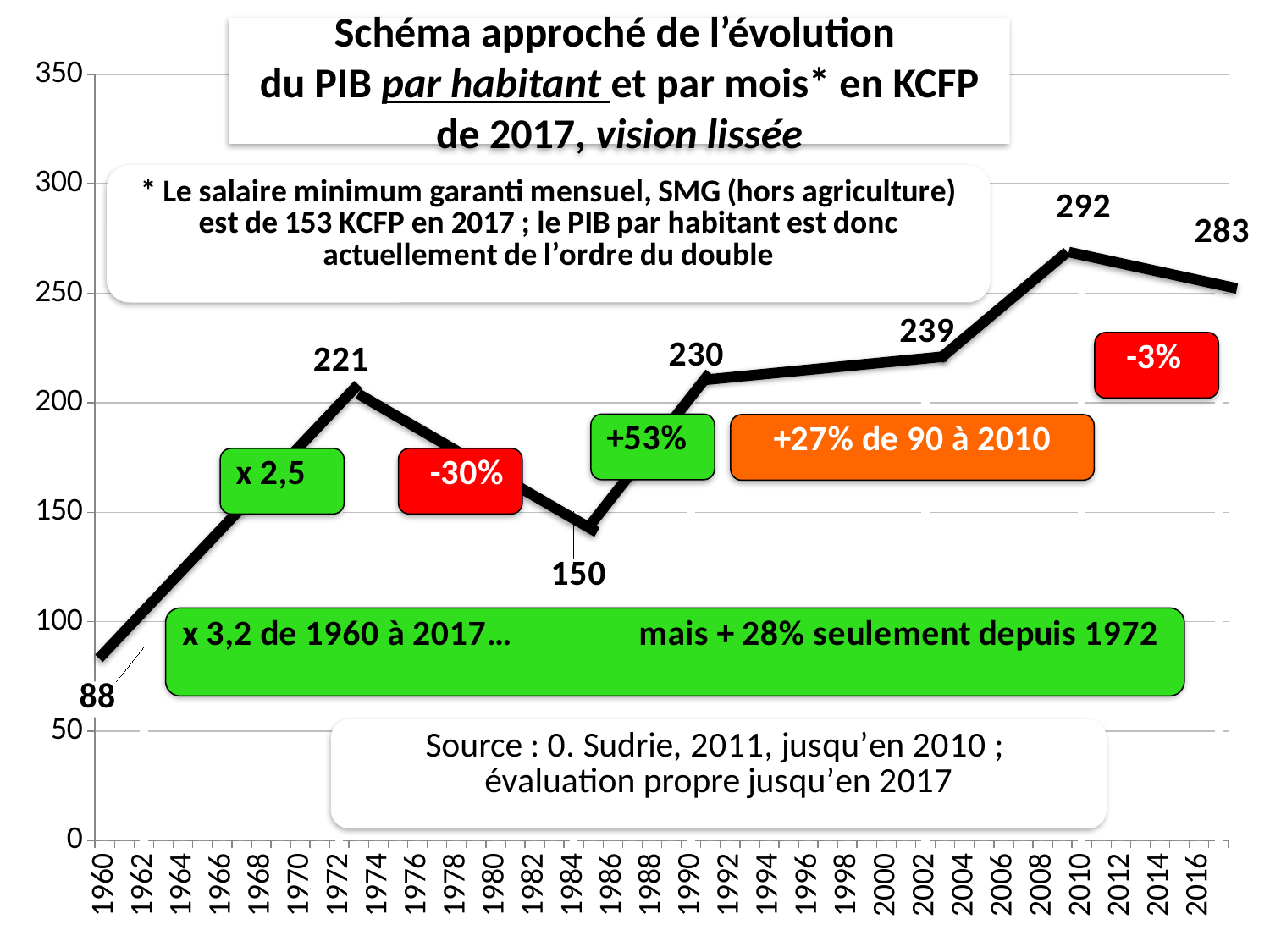

### Chart

| Category | PIB par habitant en CFP de 2017, par mois |
|---|---|
| 1960.0 | 0.0 |
| 1961.0 | 0.0 |
| 1962.0 | 88.38381718941028 |
| 1963.0 | 0.0 |
| 1964.0 | 0.0 |
| 1965.0 | 0.0 |
| 1966.0 | 0.0 |
| 1967.0 | 0.0 |
| 1968.0 | 0.0 |
| 1969.0 | 0.0 |
| 1970.0 | 0.0 |
| 1971.0 | 0.0 |
| 1972.0 | 220.9595429735257 |
| 1973.0 | 0.0 |
| 1974.0 | 0.0 |
| 1975.0 | 0.0 |
| 1976.0 | 0.0 |
| 1977.0 | 0.0 |
| 1978.0 | 0.0 |
| 1979.0 | 0.0 |
| 1980.0 | 0.0 |
| 1981.0 | 0.0 |
| 1982.0 | 0.0 |
| 1983.0 | 0.0 |
| 1984.0 | 150.2524892219975 |
| 1985.0 | 0.0 |
| 1986.0 | 0.0 |
| 1987.0 | 0.0 |
| 1988.0 | 0.0 |
| 1989.0 | 0.0 |
| 1990.0 | 229.7979246924668 |
| 1991.0 | 0.0 |
| 1992.0 | 0.0 |
| 1993.0 | 0.0 |
| 1994.0 | 0.0 |
| 1995.0 | 0.0 |
| 1996.0 | 0.0 |
| 1997.0 | 0.0 |
| 1998.0 | 0.0 |
| 1999.0 | 0.0 |
| 2000.0 | 0.0 |
| 2001.0 | 0.0 |
| 2002.0 | 238.6363064114078 |
| 2003.0 | 0.0 |
| 2004.0 | 0.0 |
| 2005.0 | 0.0 |
| 2006.0 | 0.0 |
| 2007.0 | 0.0 |
| 2008.0 | 0.0 |
| 2009.0 | 0.0 |
| 2010.0 | 291.666596725054 |
| 2011.0 | 0.0 |
| 2012.0 | 0.0 |
| 2013.0 | 0.0 |
| 2014.0 | 0.0 |
| 2015.0 | 0.0 |
| 2016.0 | 0.0 |
| 2017.0 | 282.8282150061119 |
Schéma approché de l’évolution
du PIB par habitant et par mois* en KCFP de 2017, vision lissée